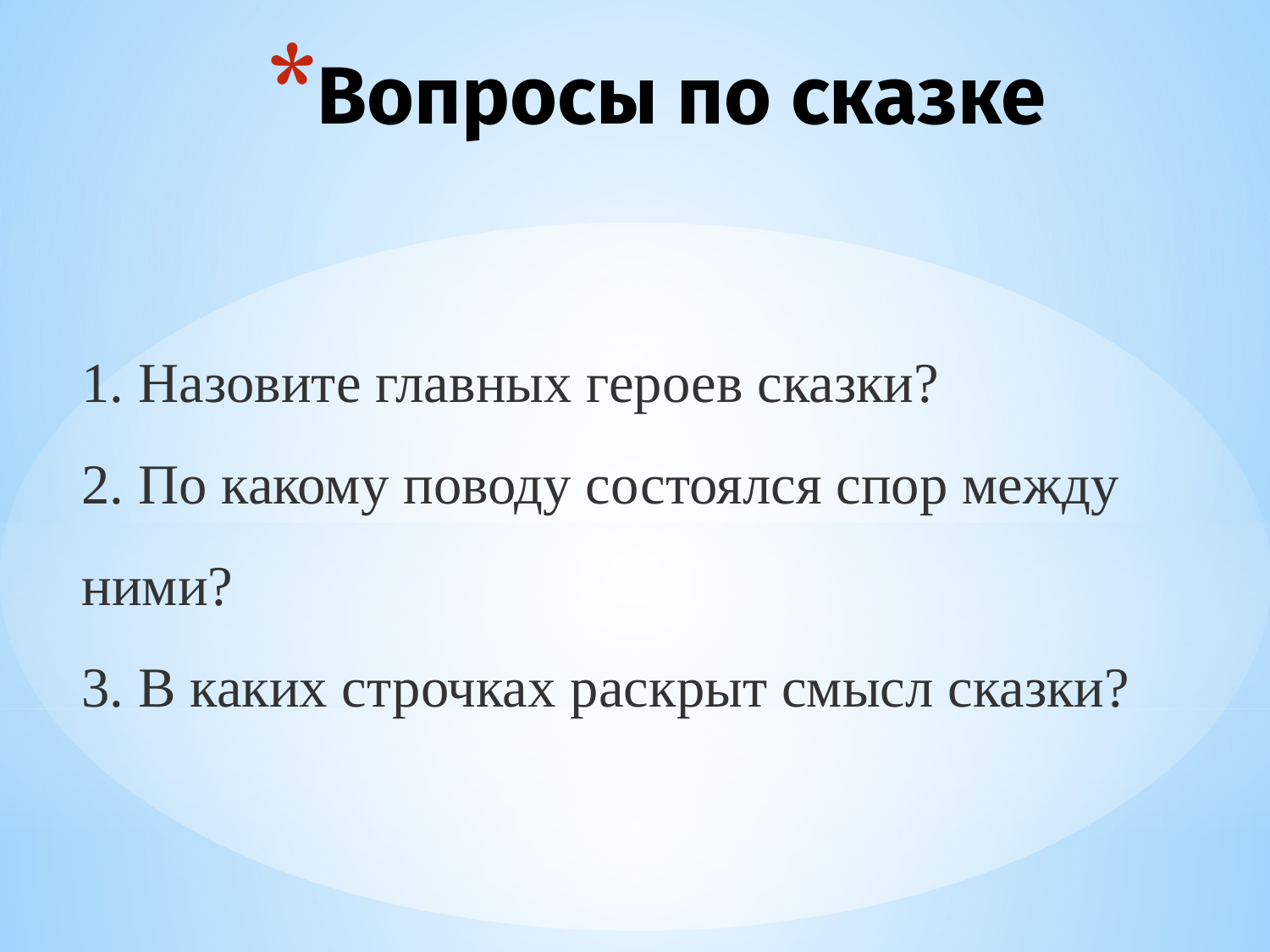

# Вопросы по сказке
1. Назовите главных героев сказки?
2. По какому поводу состоялся спор между ними?
3. В каких строчках раскрыт смысл сказки?